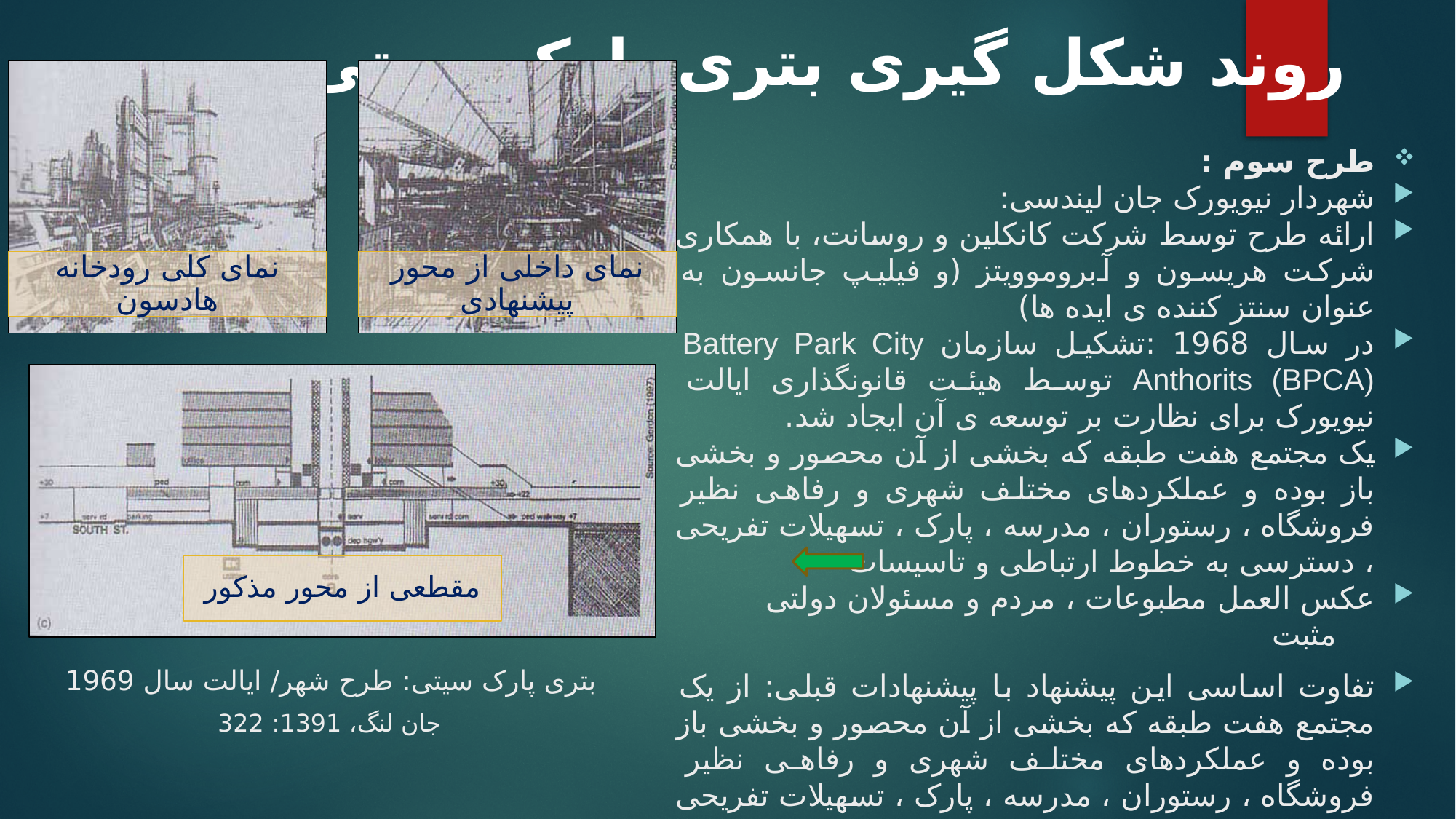

# روند شکل گیری بتری پارک سیتی
نمای کلی رودخانه هادسون
نمای داخلی از محور پیشنهادی
مقطعی از محور مذکور
بتری پارک سیتی: طرح شهر/ ایالت سال 1969
جان لنگ، 1391: 322
طرح سوم :
شهردار نیویورک جان لیندسی:
ارائه طرح توسط شرکت کانکلین و روسانت، با همکاری شرکت هریسون و آبروموویتز (و فیلیپ جانسون به عنوان سنتز کننده ی ایده ها)
در سال 1968 :تشکیل سازمان Battery Park City Anthorits (BPCA) توسط هیئت قانونگذاری ایالت نیویورک برای نظارت بر توسعه ی آن ایجاد شد.
یک مجتمع هفت طبقه که بخشی از آن محصور و بخشی باز بوده و عملکردهای مختلف شهری و رفاهی نظیر فروشگاه ، رستوران ، مدرسه ، پارک ، تسهیلات تفریحی ، دسترسی به خطوط ارتباطی و تاسیسات
عکس العمل مطبوعات ، مردم و مسئولان دولتی              مثبت
تفاوت اساسی این پیشنهاد با پیشنهادات قبلی: از یک مجتمع هفت طبقه که بخشی از آن محصور و بخشی باز بوده و عملکردهای مختلف شهری و رفاهی نظیر فروشگاه ، رستوران ، مدرسه ، پارک ، تسهیلات تفریحی ، دسترسی به خطوط ارتباطی و تاسیسات تشکیل شده است . طرح کل طول بتری پارک سیتی را در بر می گرفت (جان لنگ، 1391 : 319- 320)